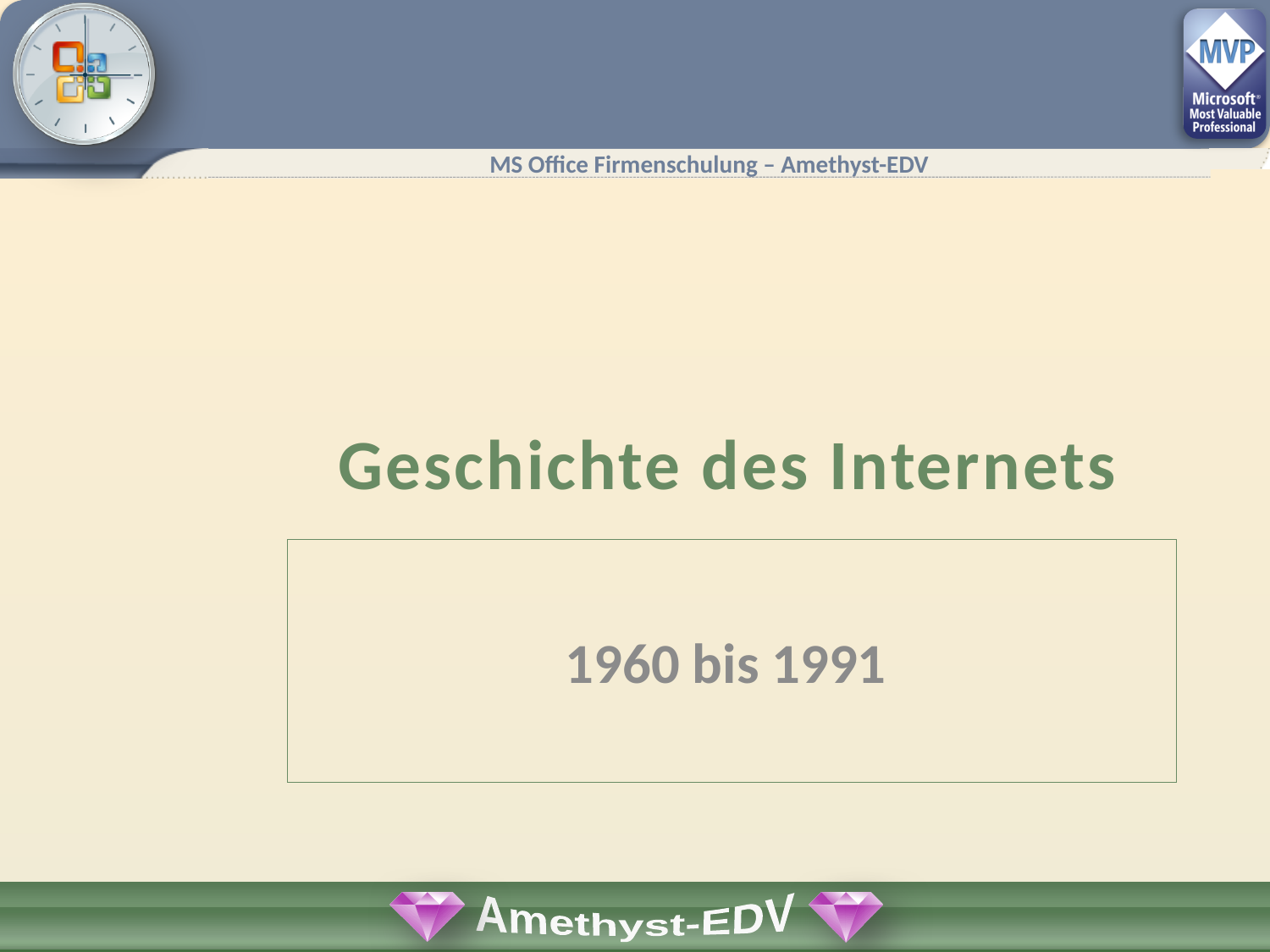

# Geschichte des Internets
1960 bis 1991